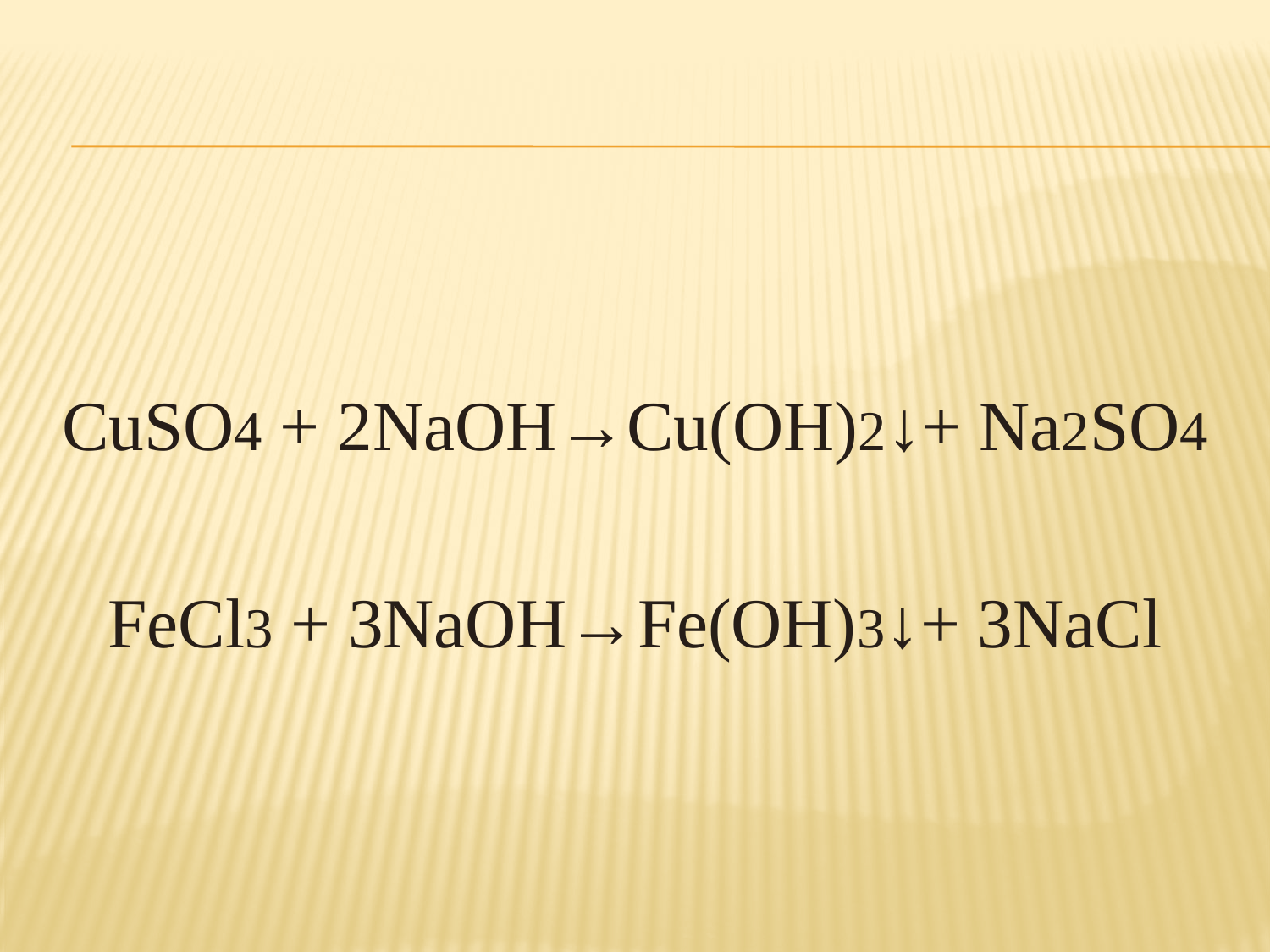

CuSO4 + 2NaOH→Cu(OH)2↓+ Na2SO4

FeCl3 + 3NaOH→Fe(OH)3↓+ 3NaCl